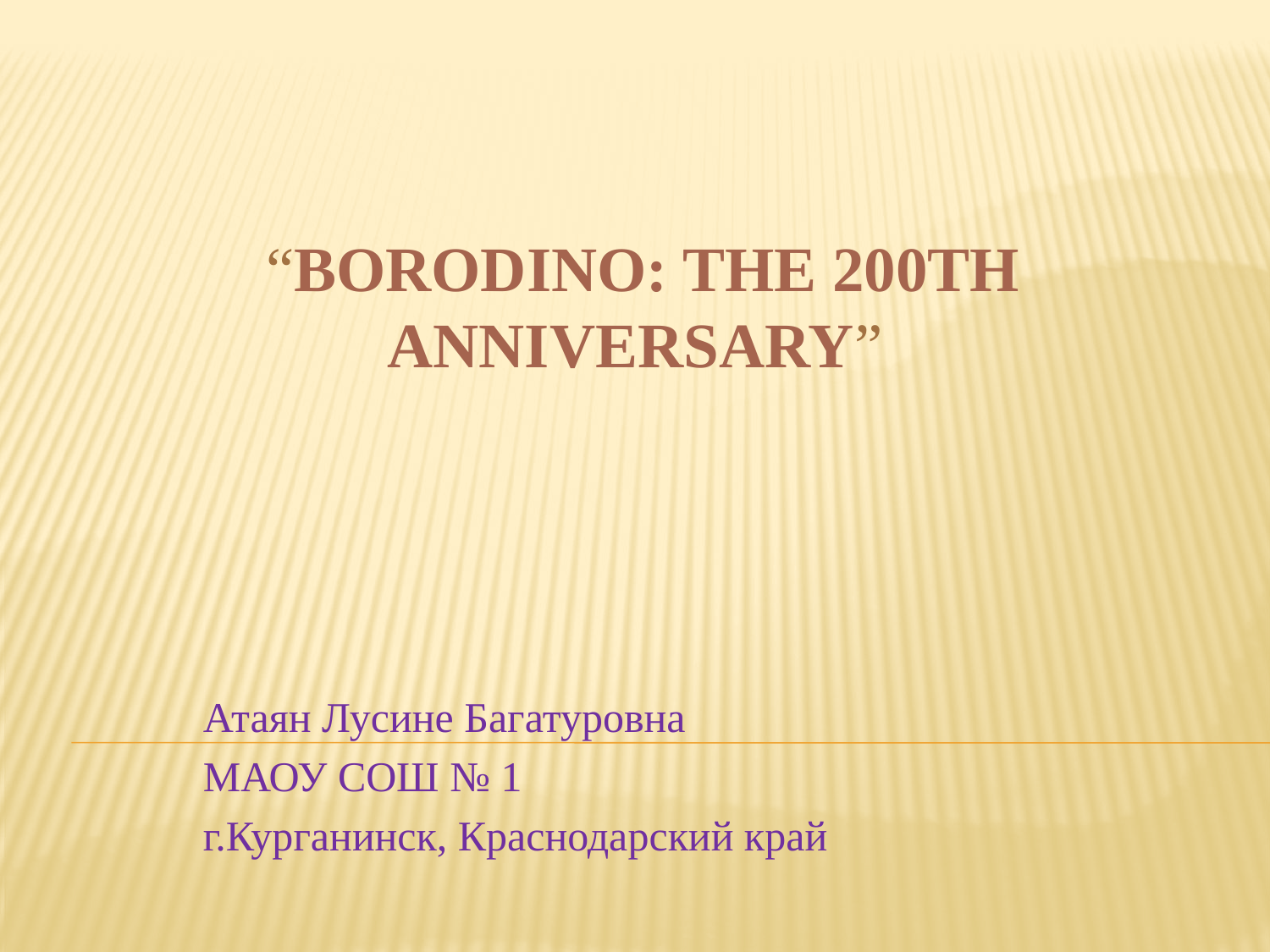

# “Borodino: the 200th Anniversary”
Атаян Лусине Багатуровна
МАОУ СОШ № 1
г.Курганинск, Краснодарский край